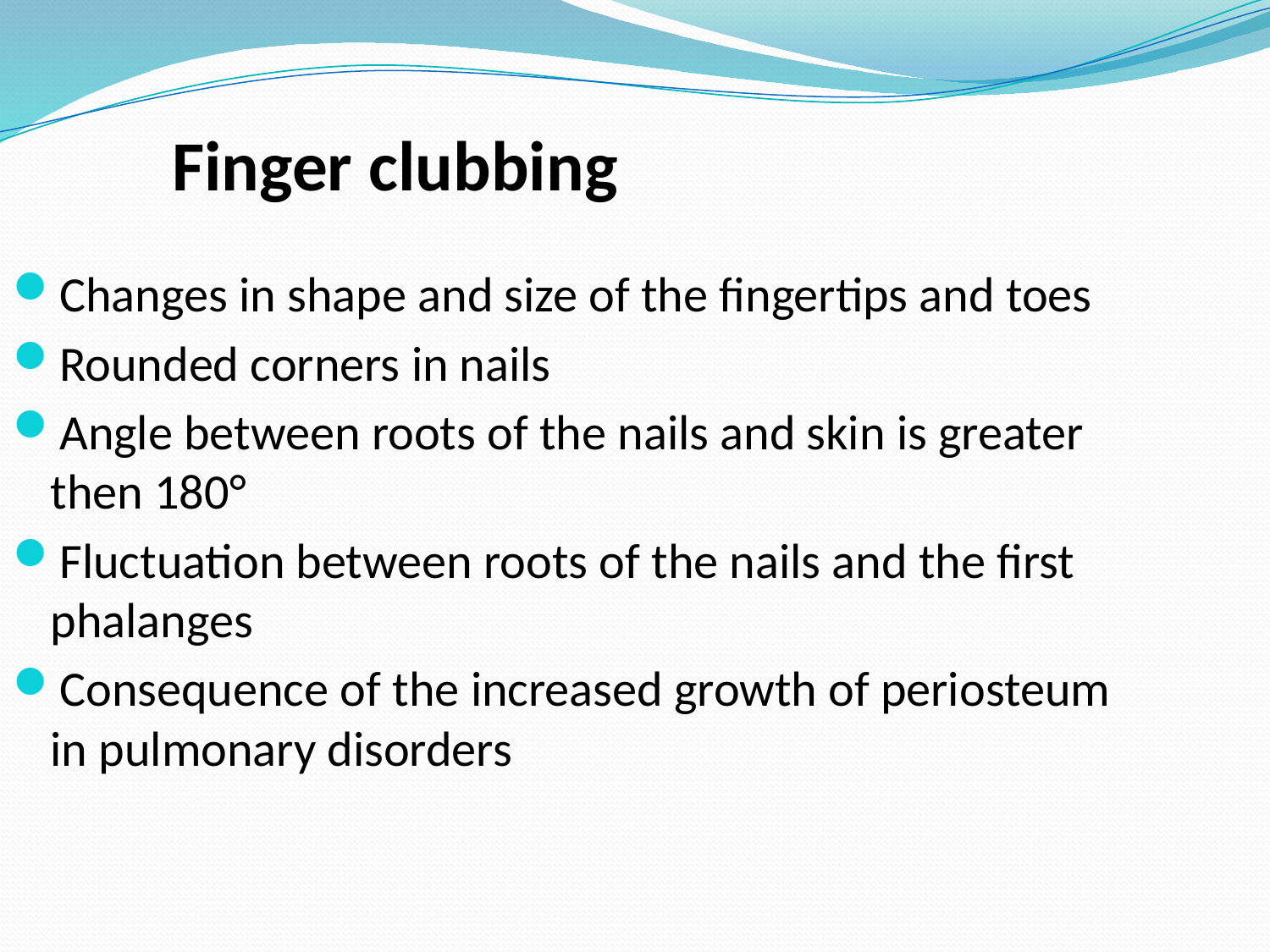

# Finger clubbing
Changes in shape and size of the fingertips and toes
Rounded corners in nails
Angle between roots of the nails and skin is greater then 180°
Fluctuation between roots of the nails and the first phalanges
Consequence of the increased growth of periosteum in pulmonary disorders